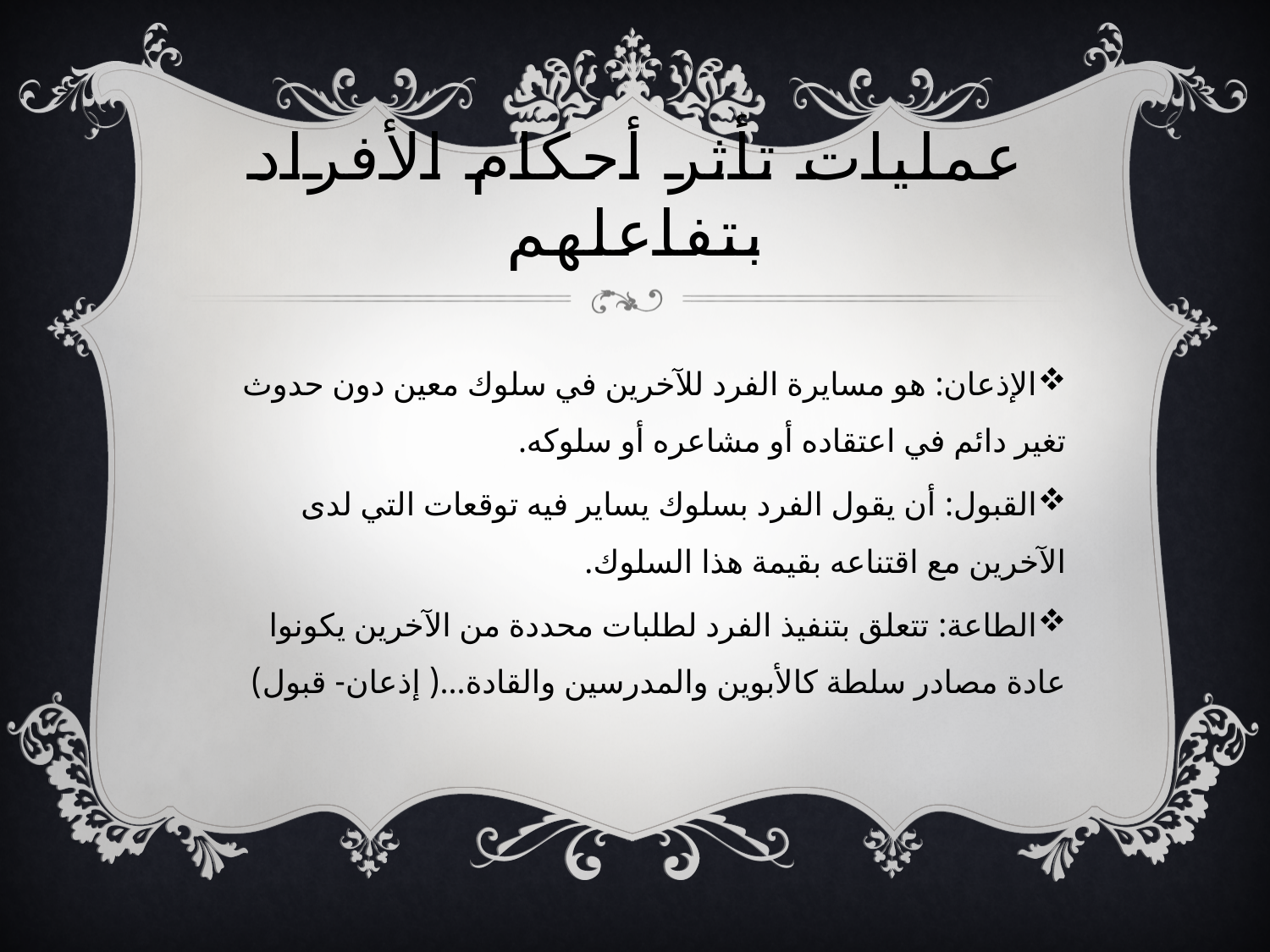

# عمليات تأثر أحكام الأفراد بتفاعلهم
الإذعان: هو مسايرة الفرد للآخرين في سلوك معين دون حدوث تغير دائم في اعتقاده أو مشاعره أو سلوكه.
القبول: أن يقول الفرد بسلوك يساير فيه توقعات التي لدى الآخرين مع اقتناعه بقيمة هذا السلوك.
الطاعة: تتعلق بتنفيذ الفرد لطلبات محددة من الآخرين يكونوا عادة مصادر سلطة كالأبوين والمدرسين والقادة...( إذعان- قبول)